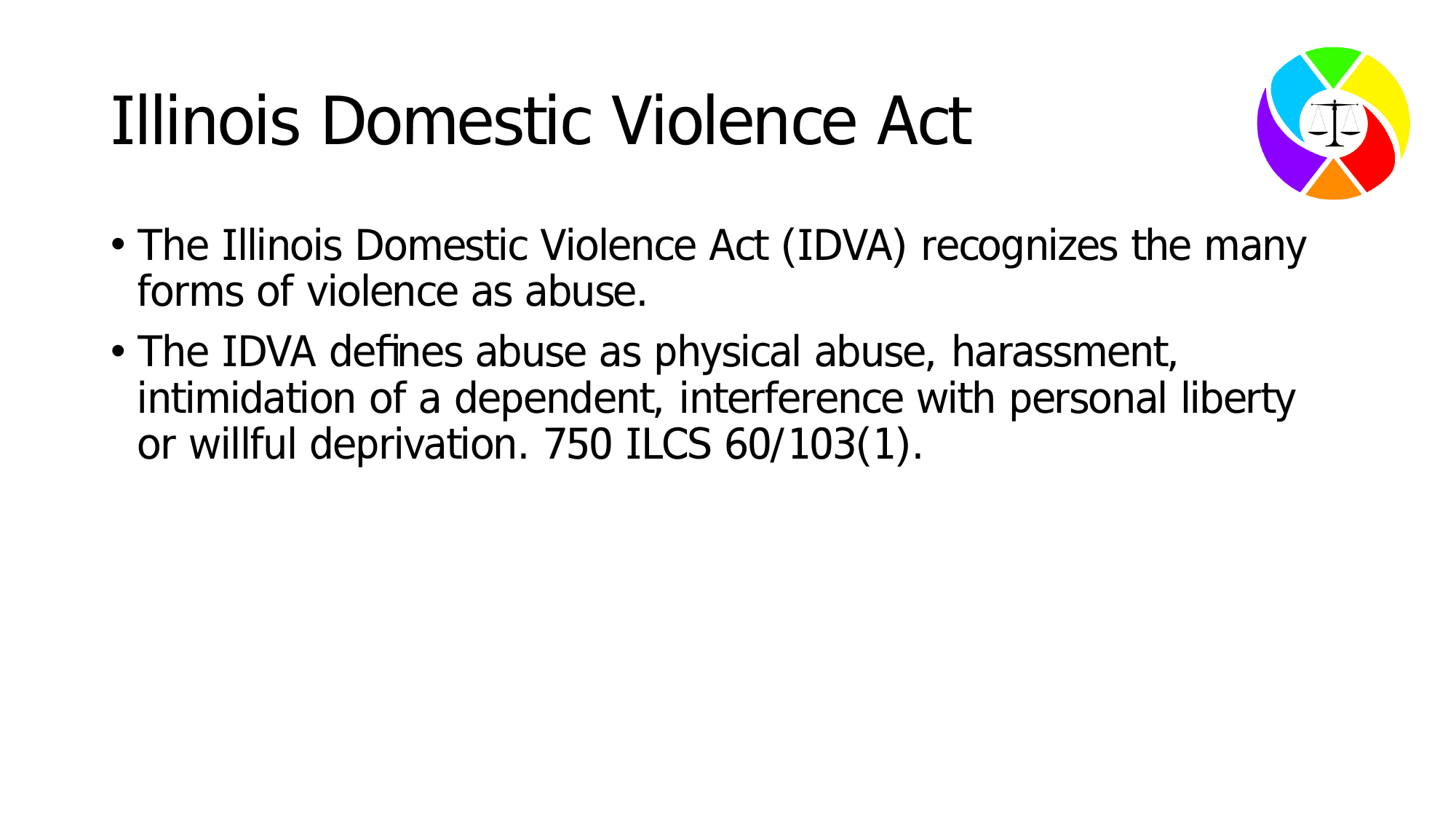

# Illinois Domestic Violence Act
The Illinois Domestic Violence Act (IDVA) recognizes the many forms of violence as abuse.
The IDVA defines abuse as physical abuse, harassment, intimidation of a dependent, interference with personal liberty or willful deprivation. 750 ILCS 60/103(1).